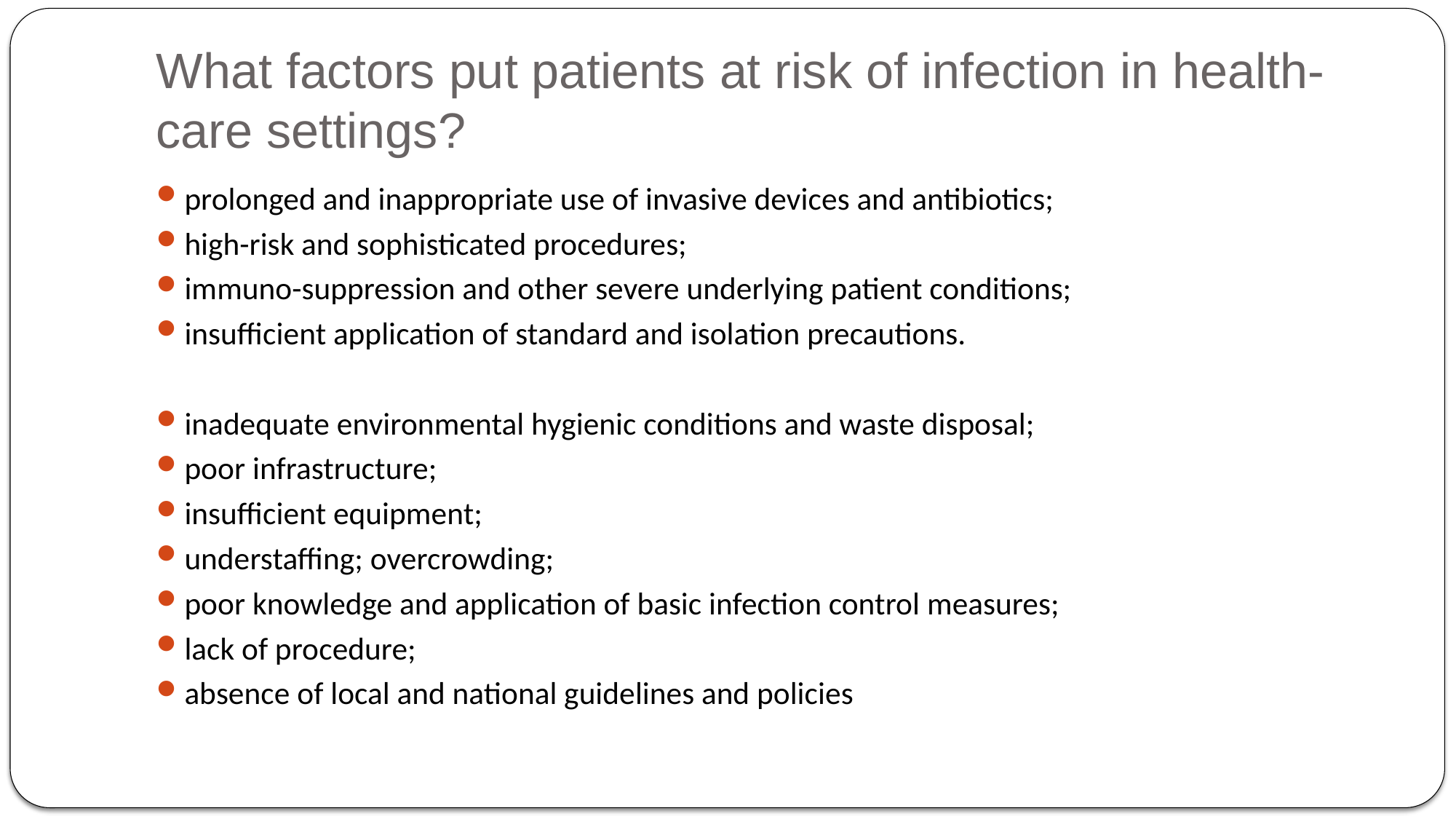

# What factors put patients at risk of infection in health-care settings?
prolonged and inappropriate use of invasive devices and antibiotics;
high-risk and sophisticated procedures;
immuno-suppression and other severe underlying patient conditions;
insufficient application of standard and isolation precautions.

inadequate environmental hygienic conditions and waste disposal;
poor infrastructure;
insufficient equipment;
understaffing; overcrowding;
poor knowledge and application of basic infection control measures;
lack of procedure;
absence of local and national guidelines and policies